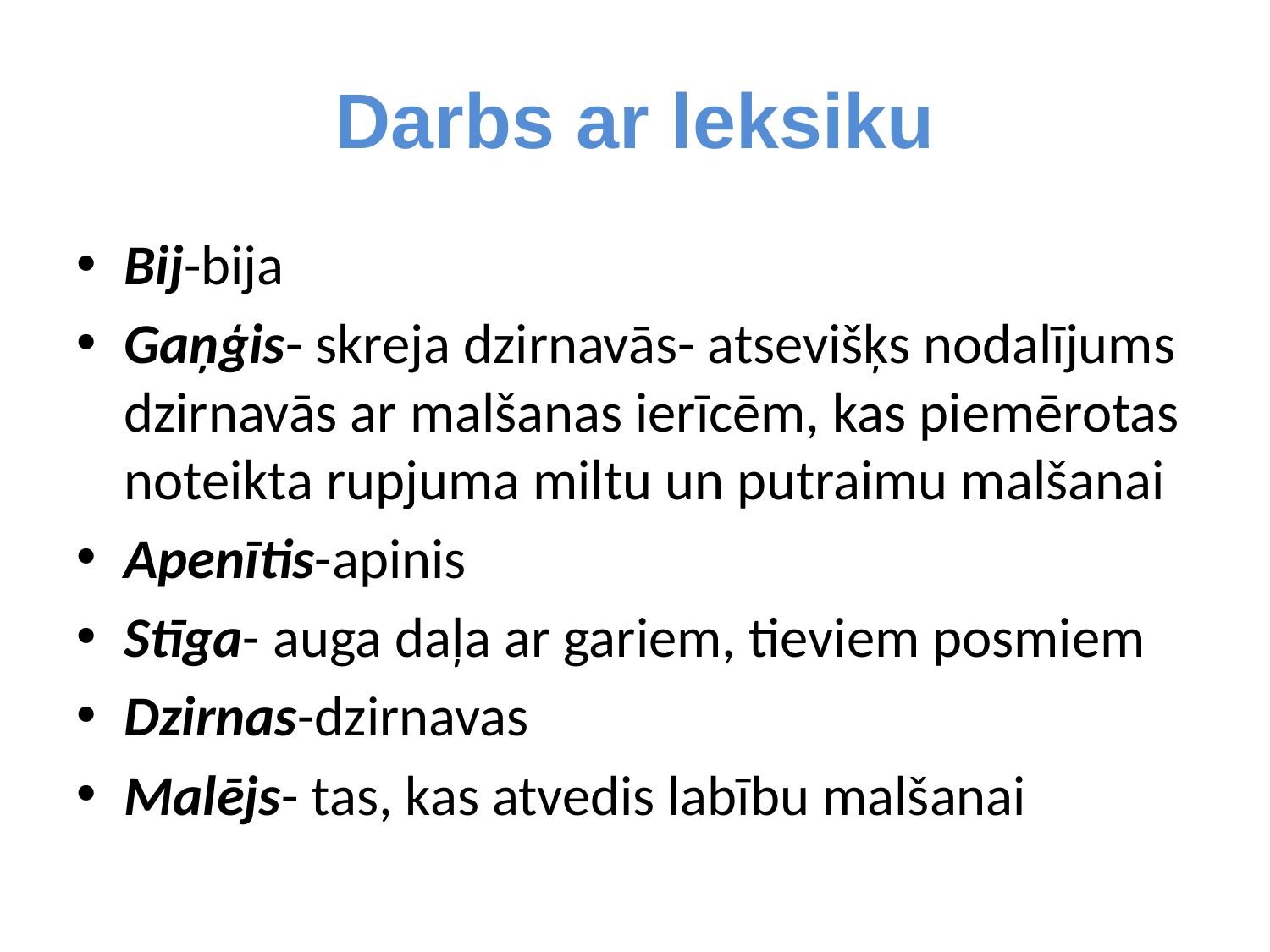

# Darbs ar leksiku
Bij-bija
Gaņģis- skreja dzirnavās- atsevišķs nodalījums dzirnavās ar malšanas ierīcēm, kas piemērotas noteikta rupjuma miltu un putraimu malšanai
Apenītis-apinis
Stīga- auga daļa ar gariem, tieviem posmiem
Dzirnas-dzirnavas
Malējs- tas, kas atvedis labību malšanai